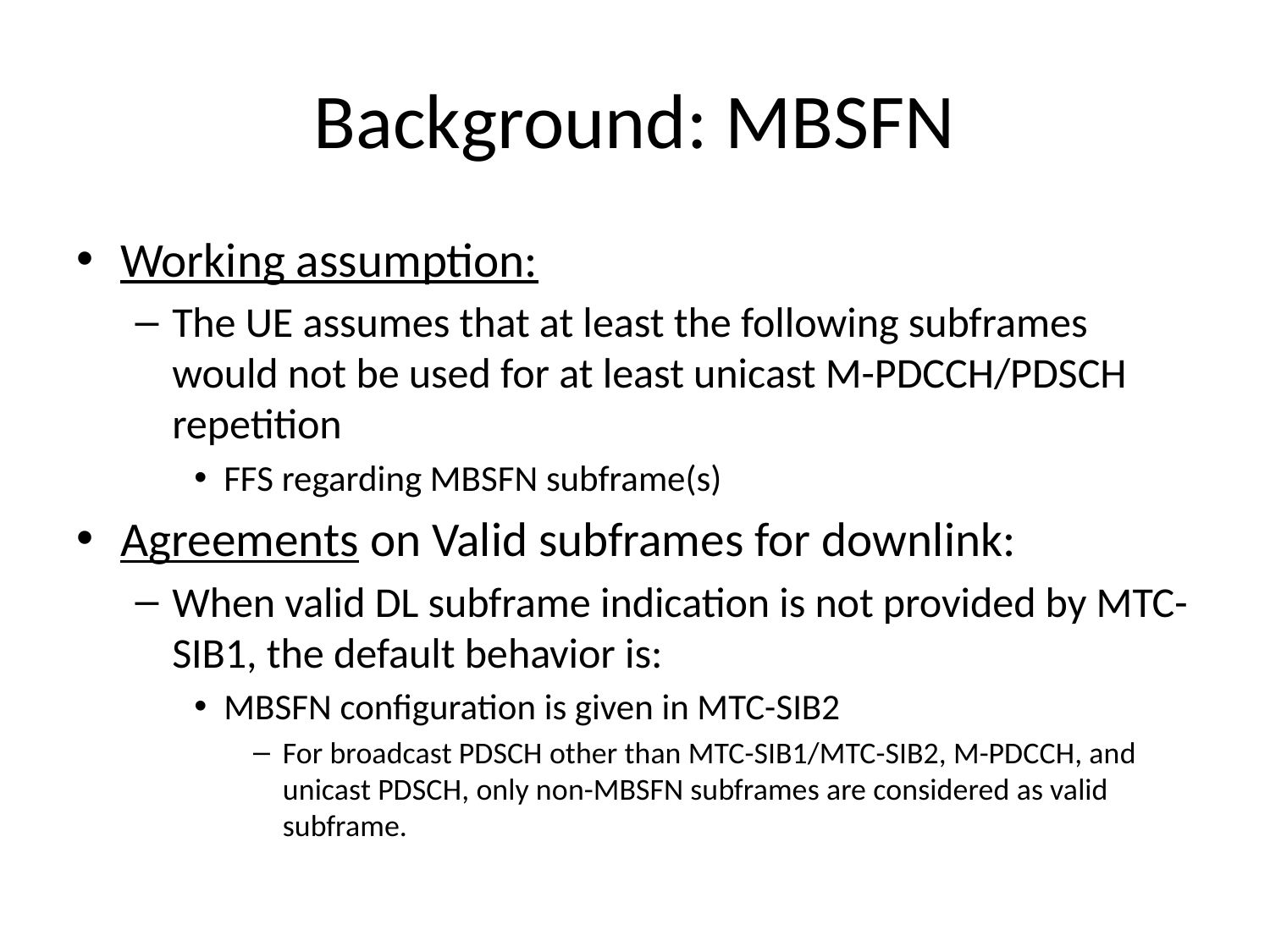

# Background: MBSFN
Working assumption:
The UE assumes that at least the following subframes would not be used for at least unicast M-PDCCH/PDSCH repetition
FFS regarding MBSFN subframe(s)
Agreements on Valid subframes for downlink:
When valid DL subframe indication is not provided by MTC-SIB1, the default behavior is:
MBSFN configuration is given in MTC-SIB2
For broadcast PDSCH other than MTC-SIB1/MTC-SIB2, M-PDCCH, and unicast PDSCH, only non-MBSFN subframes are considered as valid subframe.